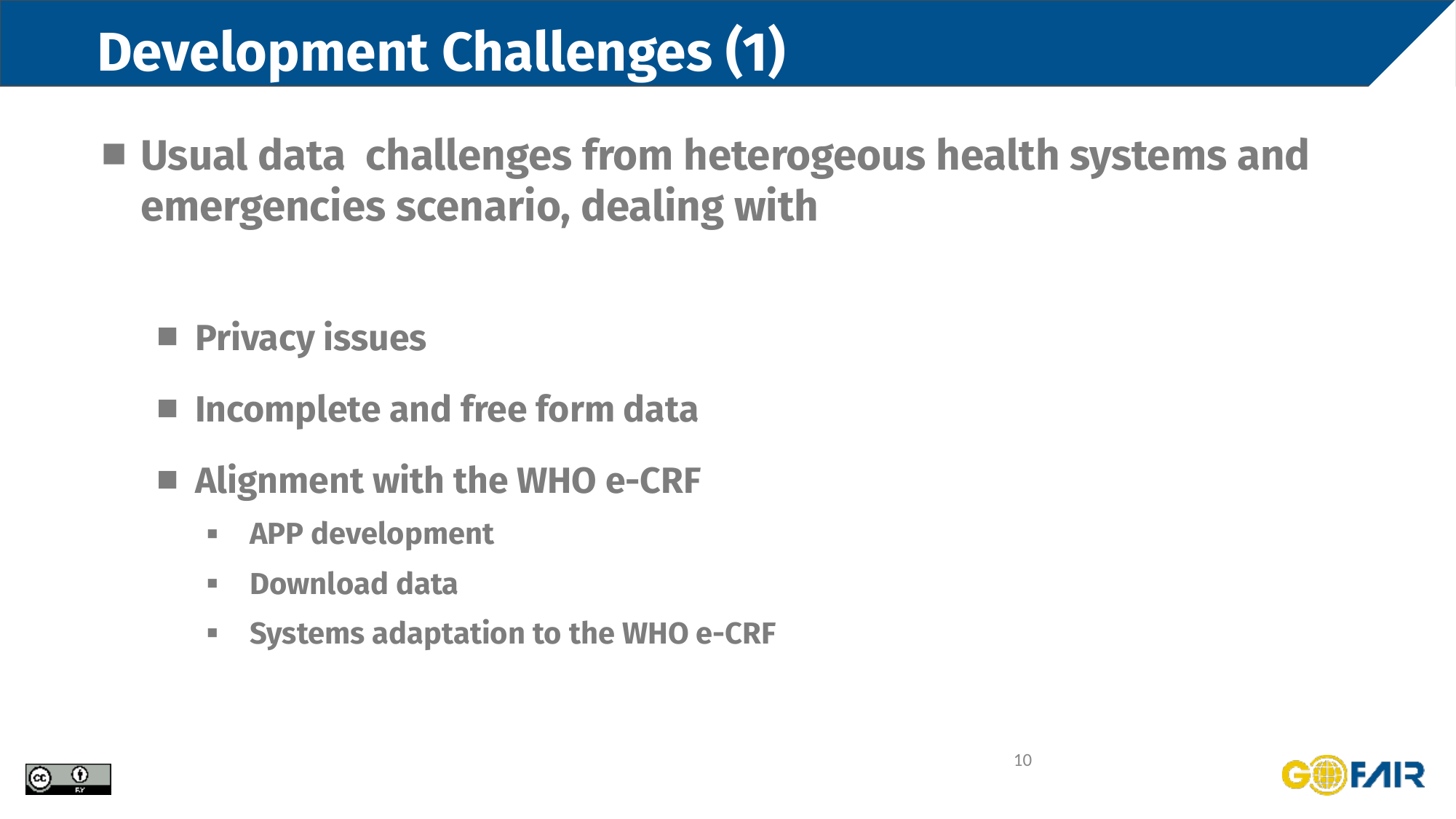

# Development Challenges (1)
Usual data  challenges from heterogeous health systems and emergencies scenario, dealing with

Privacy issues
Incomplete and free form data
Alignment with the WHO e-CRF
APP development
Download data
Systems adaptation to the WHO e-CRF

10